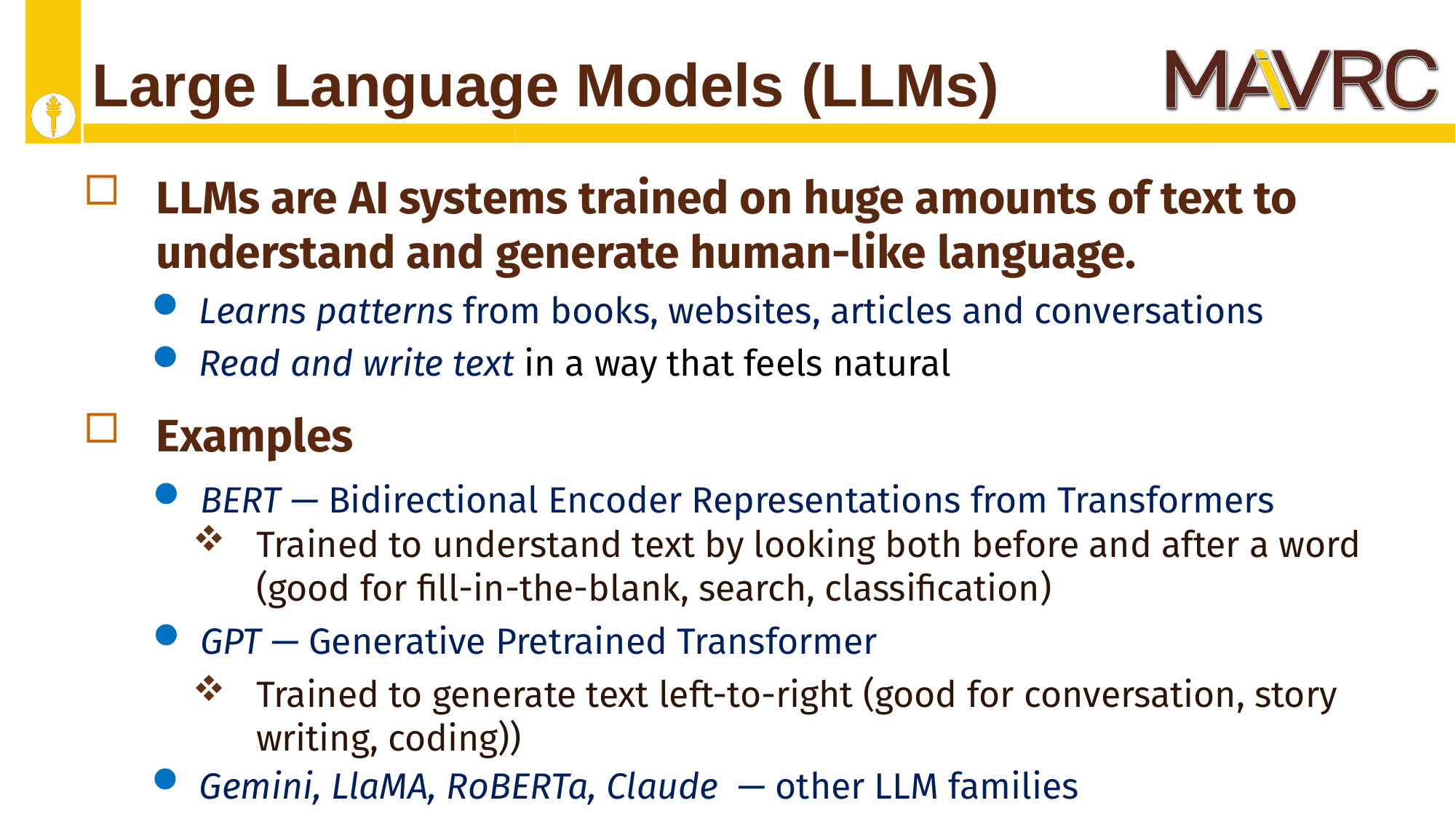

# Large Language Models (LLMs)
LLMs are AI systems trained on huge amounts of text to understand and generate human-like language.
Learns patterns from books, websites, articles and conversations
Read and write text in a way that feels natural

Examples
BERT — Bidirectional Encoder Representations from Transformers
Trained to understand text by looking both before and after a word (good for fill-in-the-blank, search, classification)
GPT — Generative Pretrained Transformer
Trained to generate text left-to-right (good for conversation, story writing, coding))
Gemini, LlaMA, RoBERTa, Claude  — other LLM families